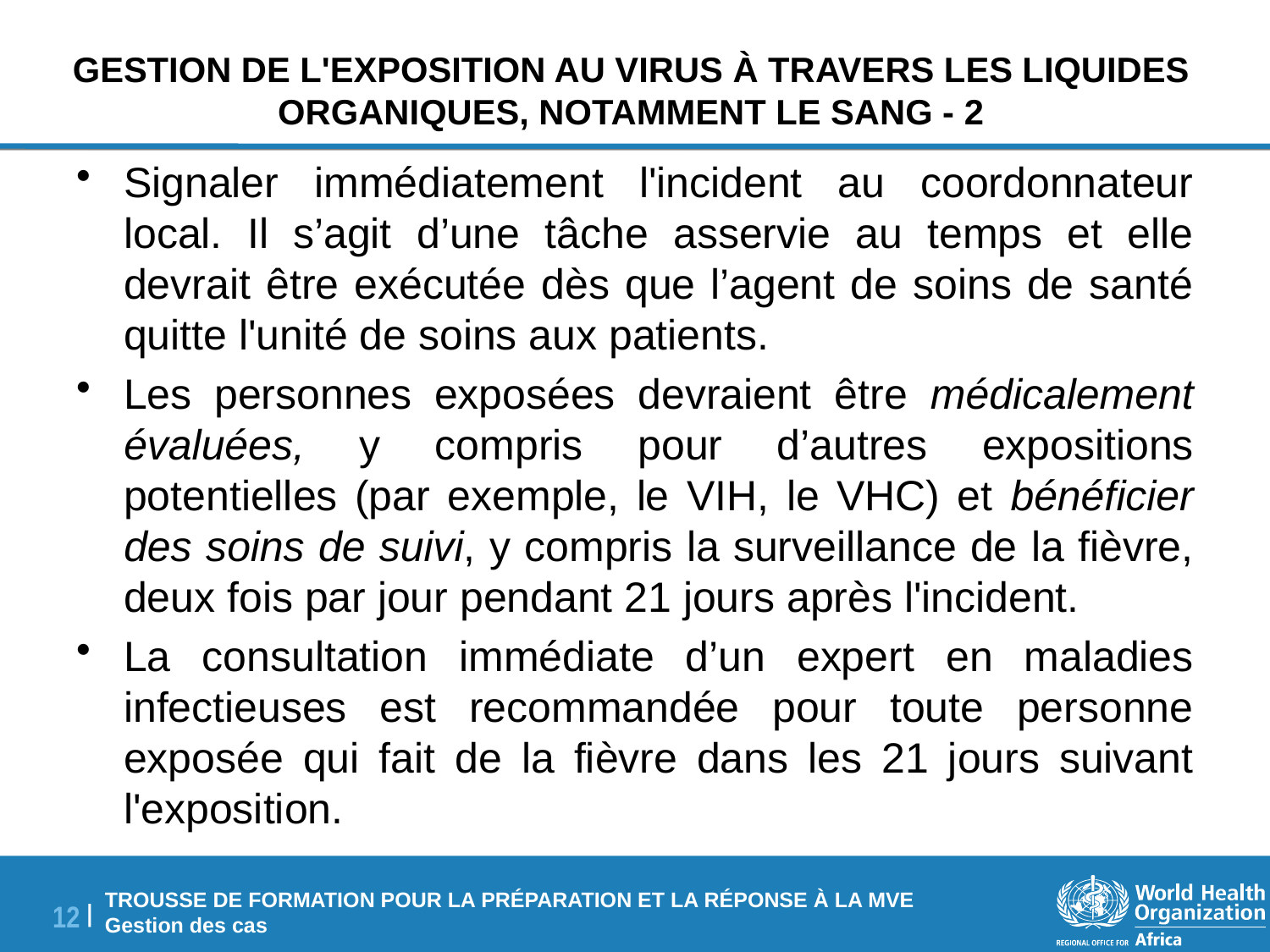

# GESTION DE L'EXPOSITION AU VIRUS À TRAVERS LES LIQUIDES ORGANIQUES, NOTAMMENT LE SANG - 2
Signaler immédiatement l'incident au coordonnateur local. Il s’agit d’une tâche asservie au temps et elle devrait être exécutée dès que l’agent de soins de santé quitte l'unité de soins aux patients.
Les personnes exposées devraient être médicalement évaluées, y compris pour d’autres expositions potentielles (par exemple, le VIH, le VHC) et bénéficier des soins de suivi, y compris la surveillance de la fièvre, deux fois par jour pendant 21 jours après l'incident.
La consultation immédiate d’un expert en maladies infectieuses est recommandée pour toute personne exposée qui fait de la fièvre dans les 21 jours suivant l'exposition.